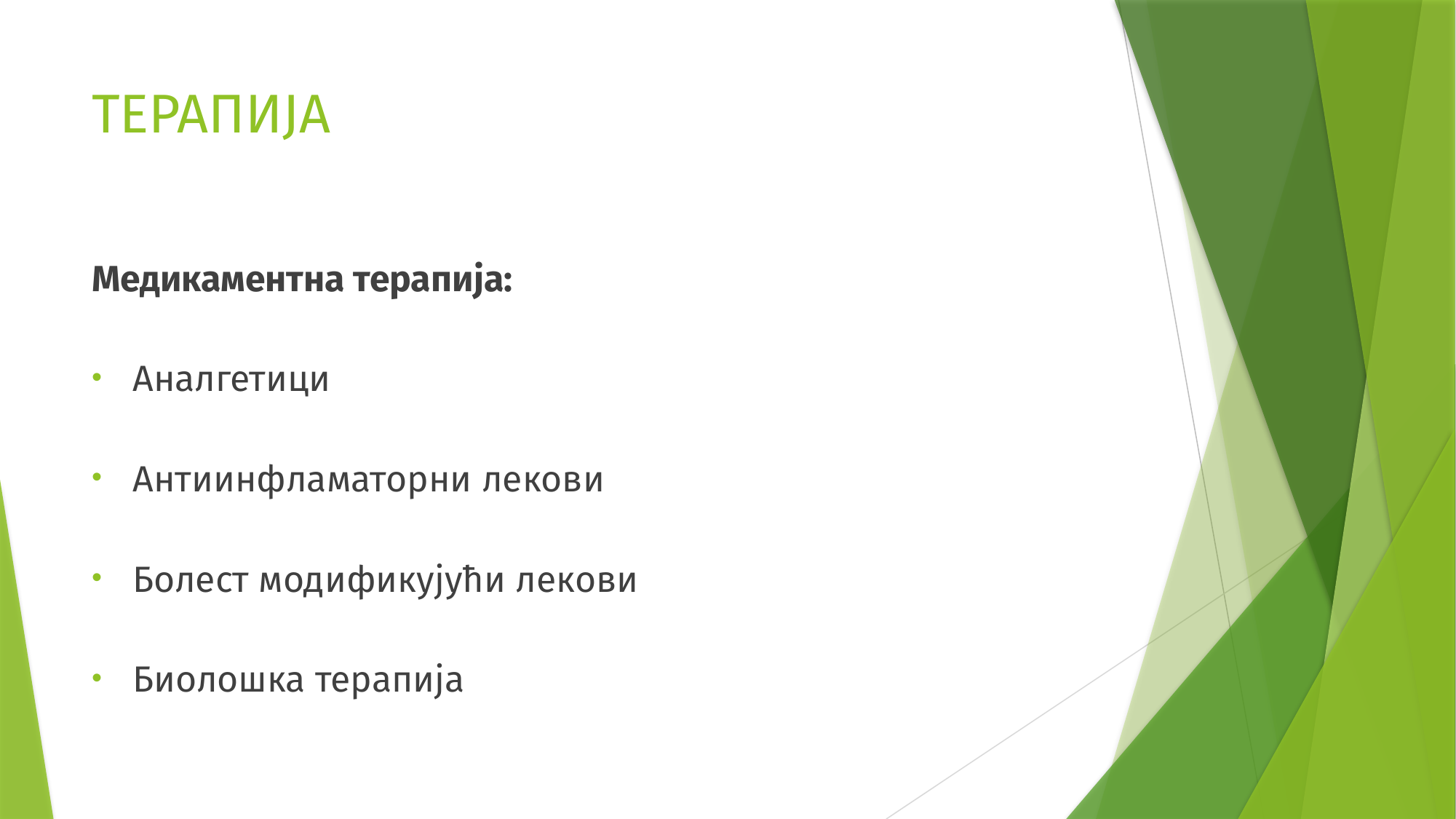

# ТЕРАПИЈА
Медикаментна терапија:

Аналгетици

Антиинфламаторни лекови

Болест модификујући лекови

Биолошка терапија